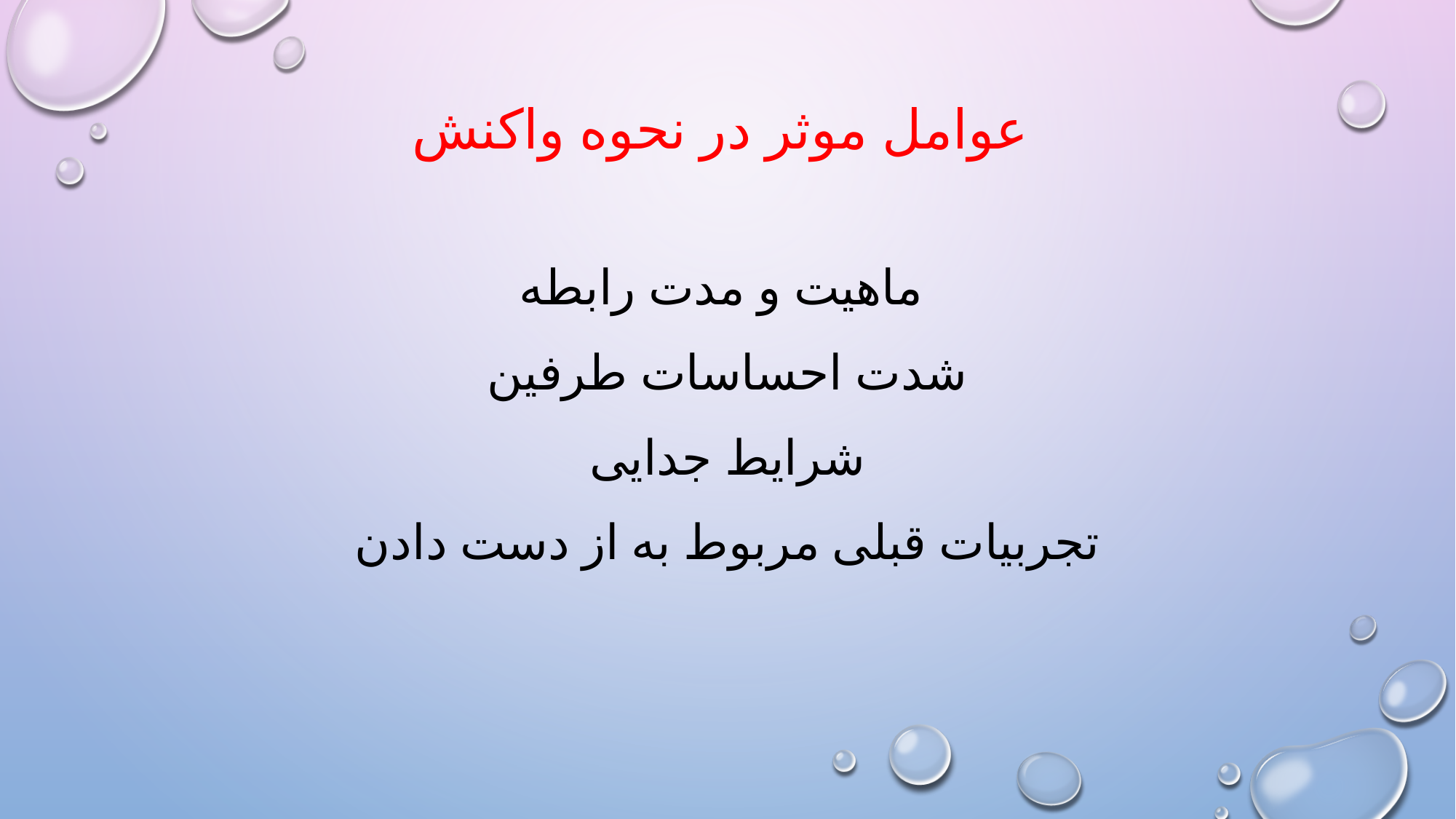

# عوامل موثر در نحوه واکنش
ماهیت و مدت رابطه
شدت احساسات طرفین
شرایط جدایی
تجربیات قبلی مربوط به از دست دادن